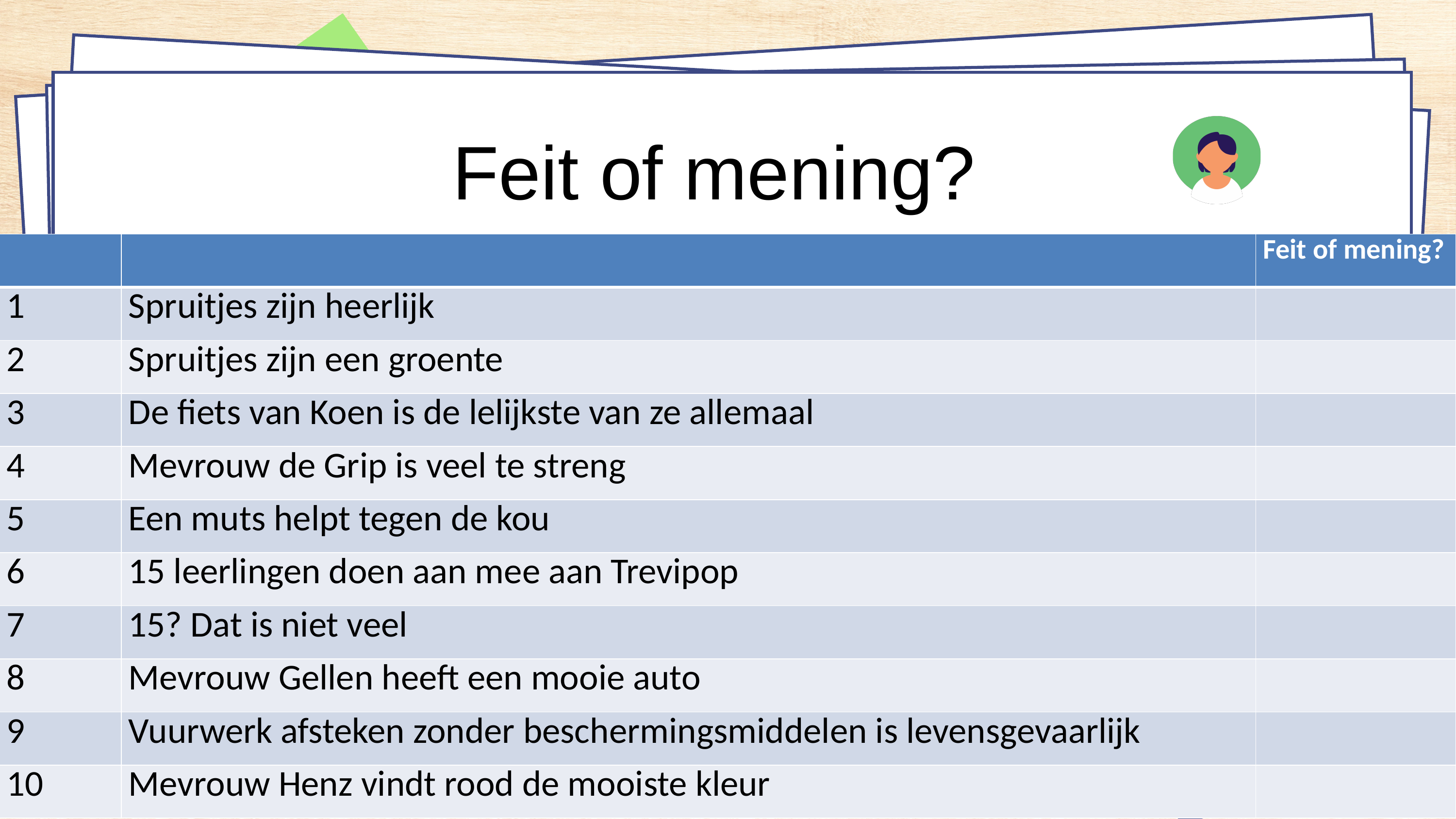

Feit of mening?

|  |  | Feit of mening? |
| --- | --- | --- |
| 1 | Spruitjes zijn heerlijk |  |
| 2 | Spruitjes zijn een groente |  |
| 3 | De fiets van Koen is de lelijkste van ze allemaal |  |
| 4 | Mevrouw de Grip is veel te streng |  |
| 5 | Een muts helpt tegen de kou |  |
| 6 | 15 leerlingen doen aan mee aan Trevipop |  |
| 7 | 15? Dat is niet veel |  |
| 8 | Mevrouw Gellen heeft een mooie auto |  |
| 9 | Vuurwerk afsteken zonder beschermingsmiddelen is levensgevaarlijk |  |
| 10 | Mevrouw Henz vindt rood de mooiste kleur |  |